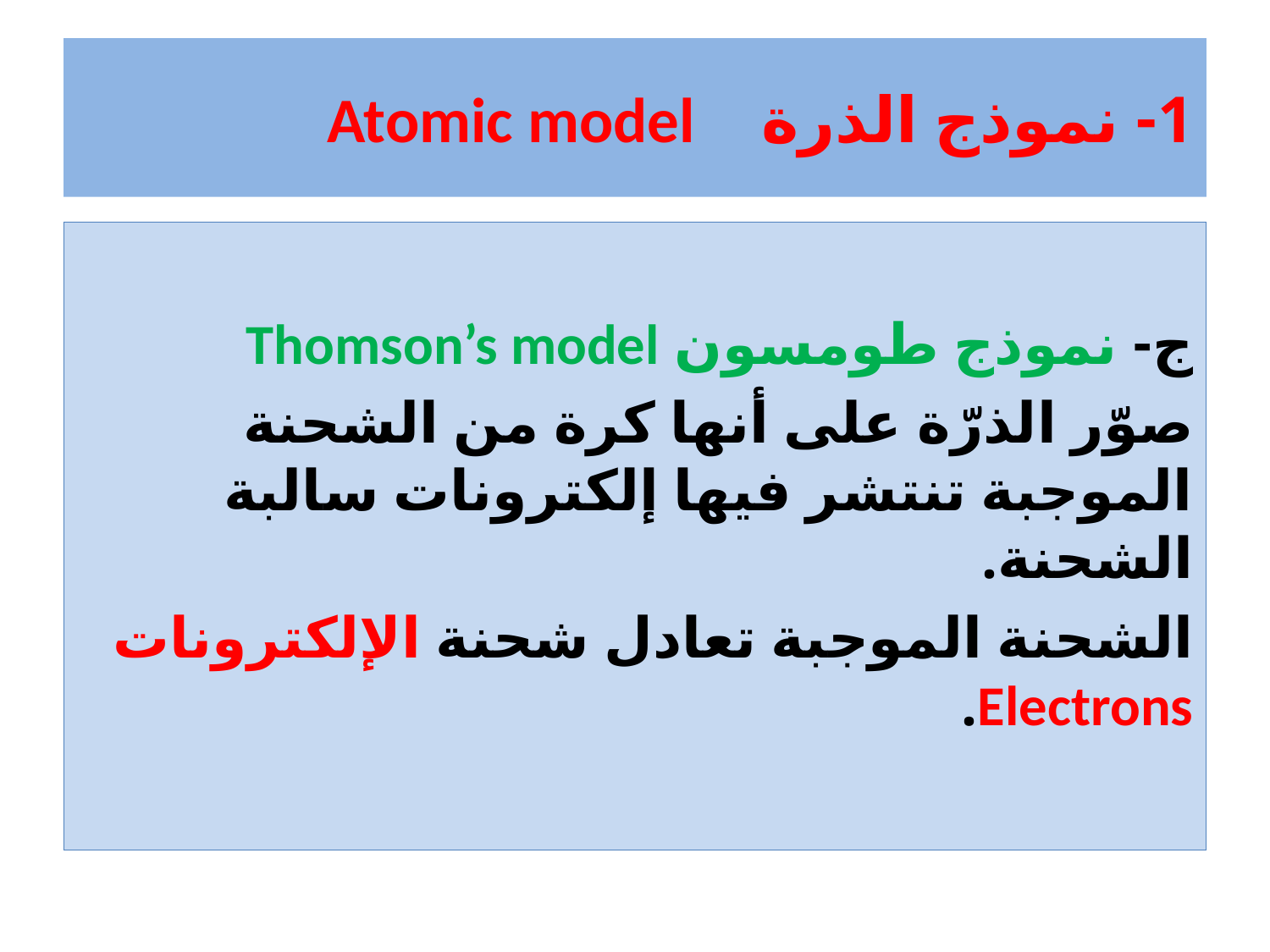

# 1- نموذج الذرة    Atomic model

ج- نموذج طومسون Thomson’s model
صوّر الذرّة على أنها كرة من الشحنة الموجبة تنتشر فيها إلكترونات سالبة الشحنة.
الشحنة الموجبة تعادل شحنة الإلكترونات Electrons.